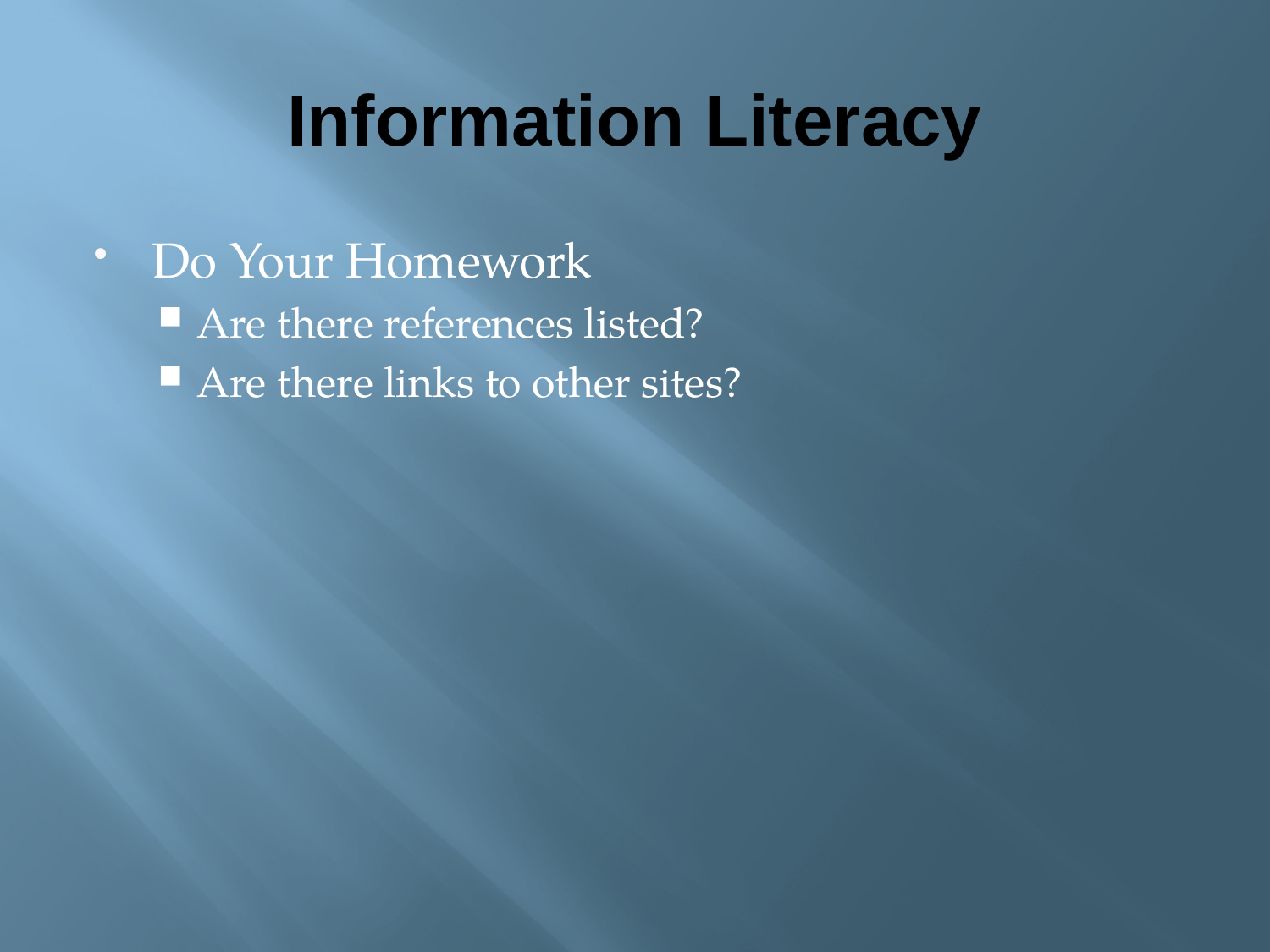

# Information Literacy
Do Your Homework
Are there references listed?
Are there links to other sites?